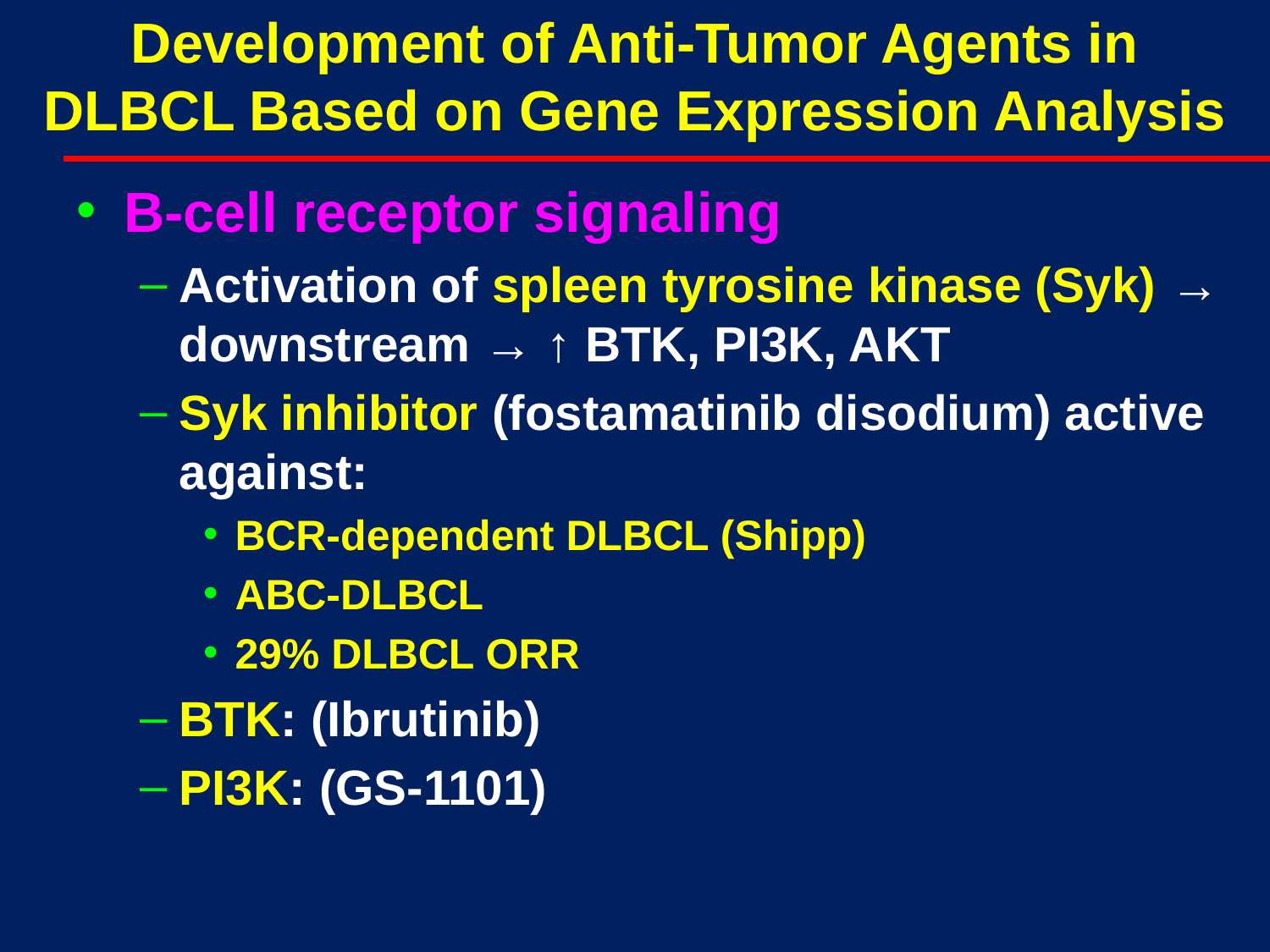

# Development of Anti-Tumor Agents in DLBCL Based on Gene Expression Analysis
B-cell receptor signaling
Activation of spleen tyrosine kinase (Syk) → downstream → ↑ BTK, PI3K, AKT
Syk inhibitor (fostamatinib disodium) active against:
BCR-dependent DLBCL (Shipp)
ABC-DLBCL
29% DLBCL ORR
BTK: (Ibrutinib)
PI3K: (GS-1101)